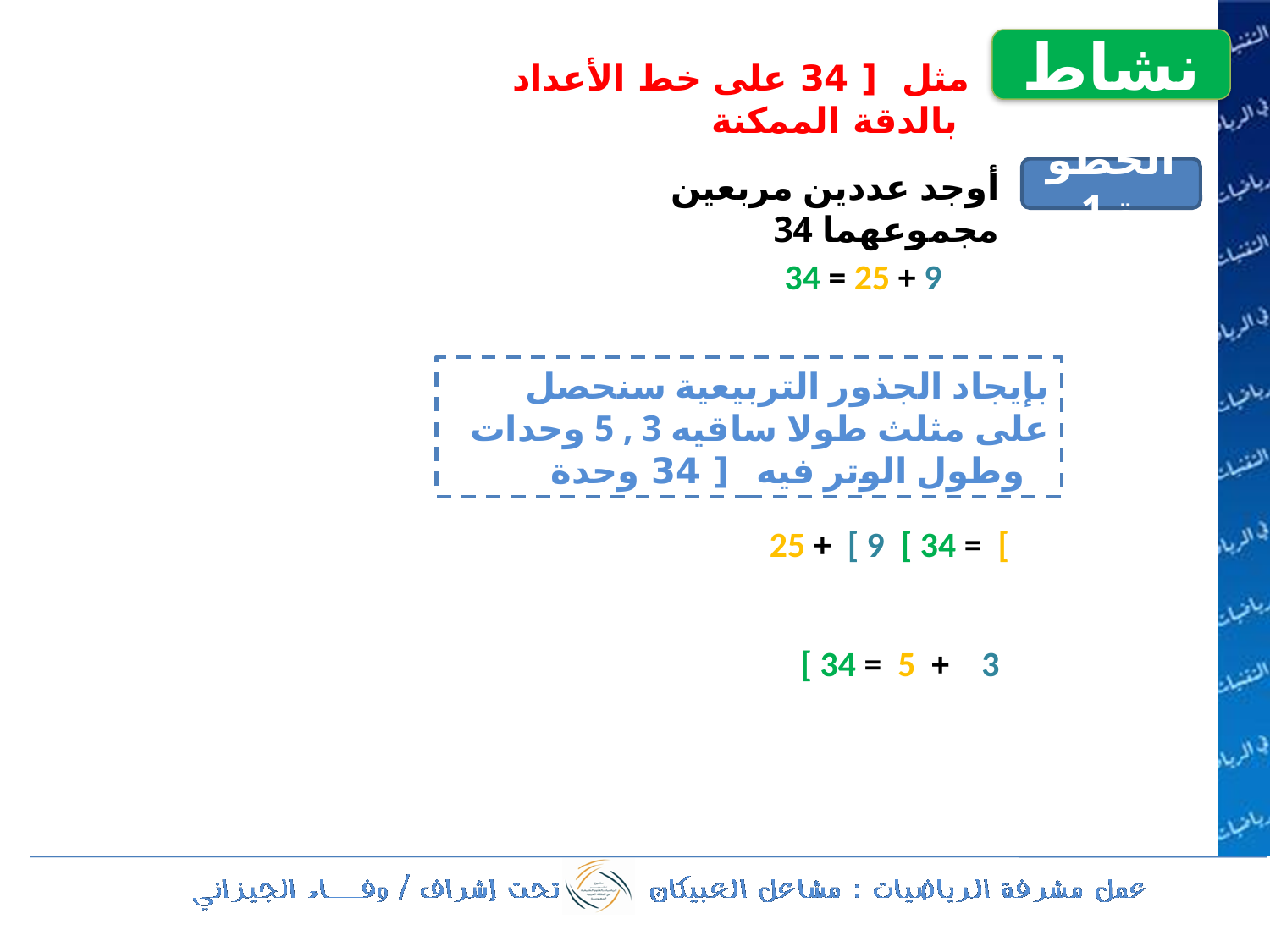

نشاط
  مثل  [ 34 على خط الأعداد بالدقة الممكنة
أوجد عددين مربعين مجموعهما 34
الخطوة 1
34 = 25 + 9
بإيجاد الجذور التربيعية سنحصل على مثلث طولا ساقيه 3 , 5 وحدات وطول الوتر فيه   [ 34 وحدة
25 +  [ 9  [ 34 =  [
  [ 34 =  5  +    3